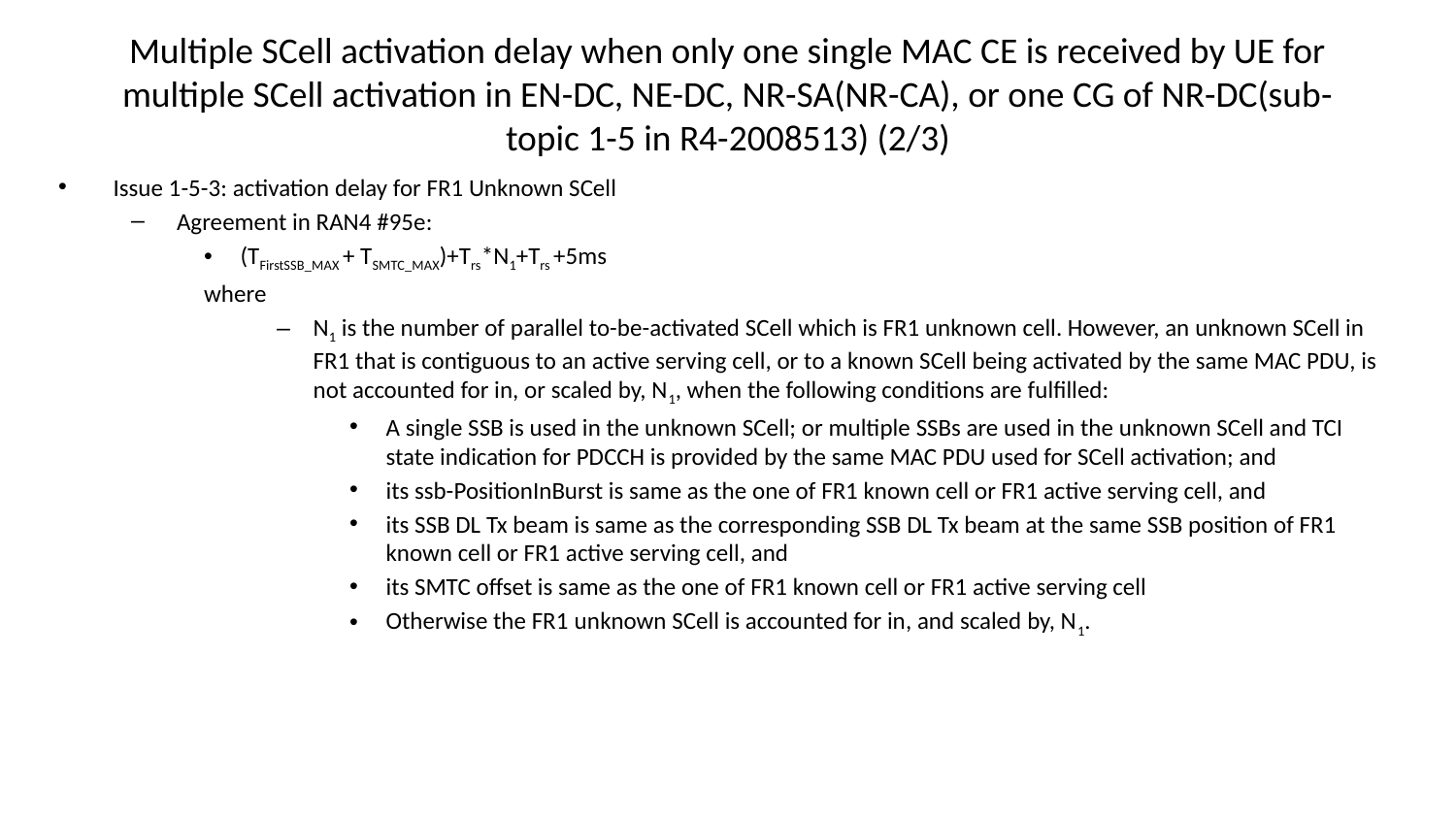

# Multiple SCell activation delay when only one single MAC CE is received by UE for multiple SCell activation in EN-DC, NE-DC, NR-SA(NR-CA), or one CG of NR-DC(sub-topic 1-5 in R4-2008513) (2/3)
Issue 1-5-3: activation delay for FR1 Unknown SCell
Agreement in RAN4 #95e:
(TFirstSSB_MAX + TSMTC_MAX)+Trs*N1+Trs +5ms
where
N1 is the number of parallel to-be-activated SCell which is FR1 unknown cell. However, an unknown SCell in FR1 that is contiguous to an active serving cell, or to a known SCell being activated by the same MAC PDU, is not accounted for in, or scaled by, N1, when the following conditions are fulfilled:
A single SSB is used in the unknown SCell; or multiple SSBs are used in the unknown SCell and TCI state indication for PDCCH is provided by the same MAC PDU used for SCell activation; and
its ssb-PositionInBurst is same as the one of FR1 known cell or FR1 active serving cell, and
its SSB DL Tx beam is same as the corresponding SSB DL Tx beam at the same SSB position of FR1 known cell or FR1 active serving cell, and
its SMTC offset is same as the one of FR1 known cell or FR1 active serving cell
Otherwise the FR1 unknown SCell is accounted for in, and scaled by, N1.